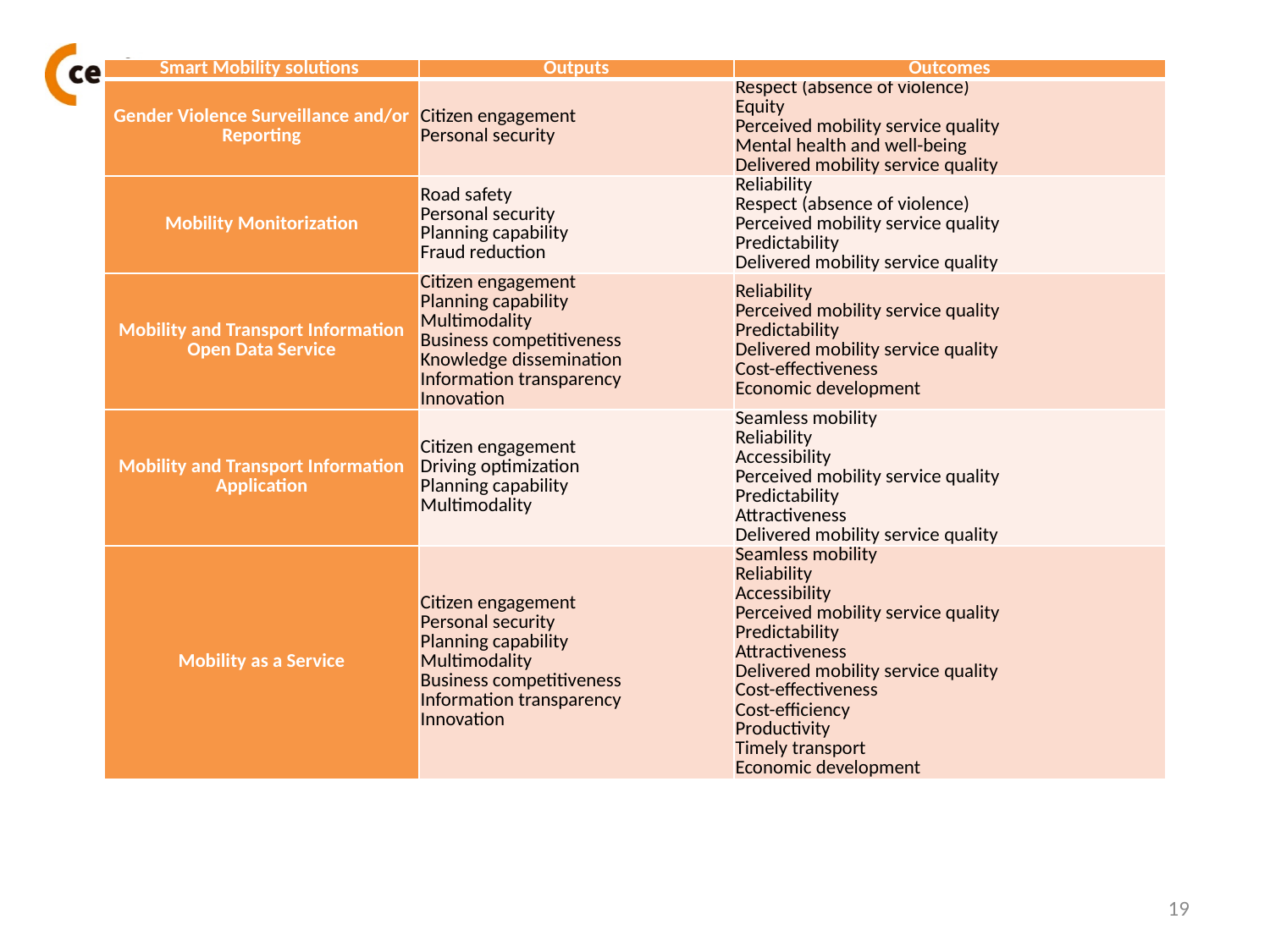

| Smart Mobility solutions | Outputs | Outcomes |
| --- | --- | --- |
| Gender Violence Surveillance and/or Reporting | Citizen engagement Personal security | Respect (absence of violence) Equity Perceived mobility service quality Mental health and well-being Delivered mobility service quality |
| Mobility Monitorization | Road safety Personal security Planning capability Fraud reduction | Reliability Respect (absence of violence) Perceived mobility service quality Predictability Delivered mobility service quality |
| Mobility and Transport Information Open Data Service | Citizen engagement Planning capability Multimodality Business competitiveness Knowledge dissemination Information transparency Innovation | Reliability Perceived mobility service quality Predictability Delivered mobility service quality Cost-effectiveness Economic development |
| Mobility and Transport Information Application | Citizen engagement Driving optimization Planning capability Multimodality | Seamless mobility Reliability Accessibility Perceived mobility service quality Predictability Attractiveness Delivered mobility service quality |
| Mobility as a Service | Citizen engagement Personal security Planning capability Multimodality Business competitiveness Information transparency Innovation | Seamless mobility Reliability Accessibility Perceived mobility service quality Predictability Attractiveness Delivered mobility service quality Cost-effectiveness Cost-efficiency Productivity Timely transport Economic development |
19